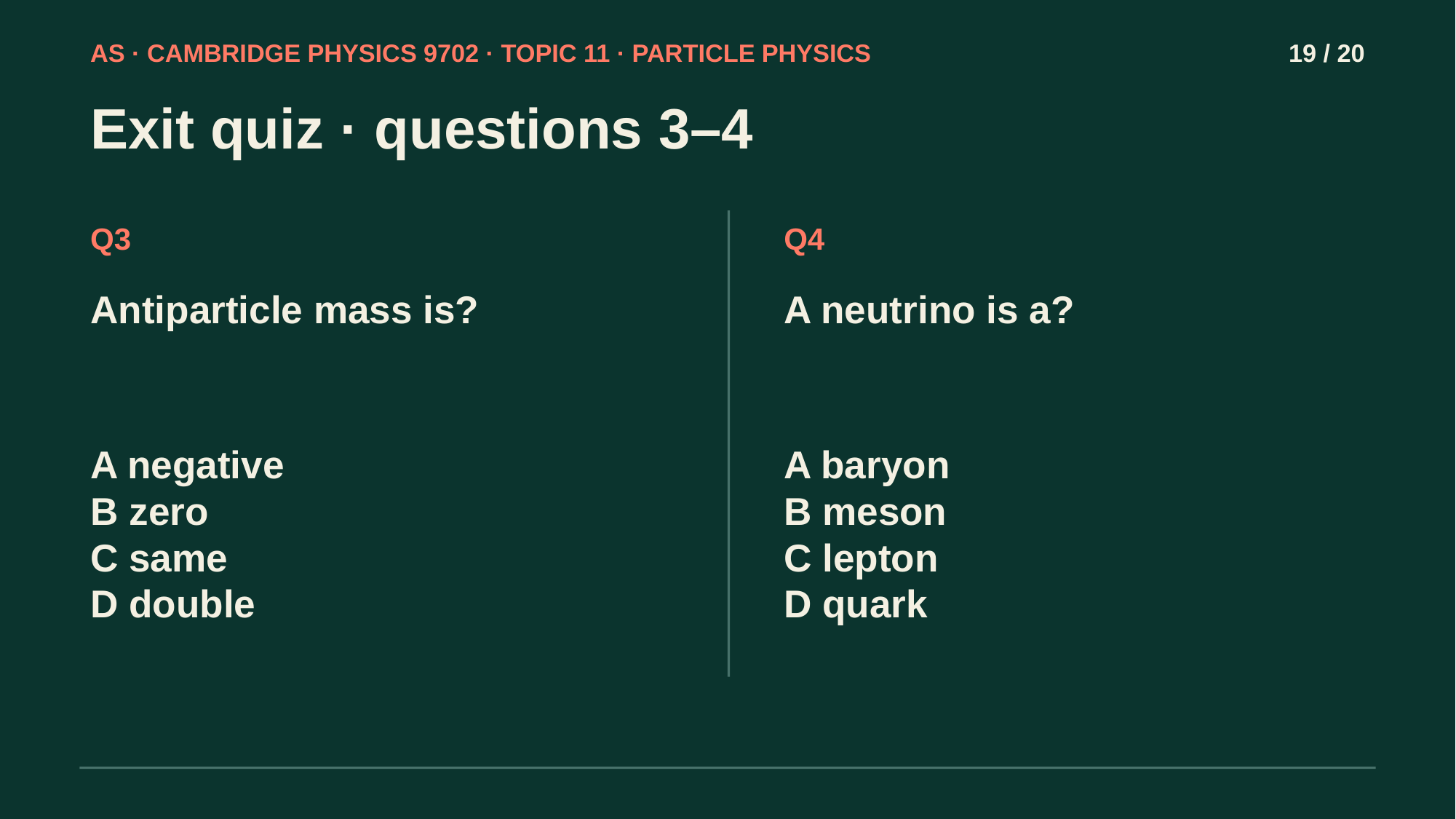

AS · CAMBRIDGE PHYSICS 9702 · TOPIC 11 · PARTICLE PHYSICS
19 / 20
Exit quiz · questions 3–4

Q3
Q4
Antiparticle mass is?
A neutrino is a?
A negative
B zero
C same
D double
A baryon
B meson
C lepton
D quark